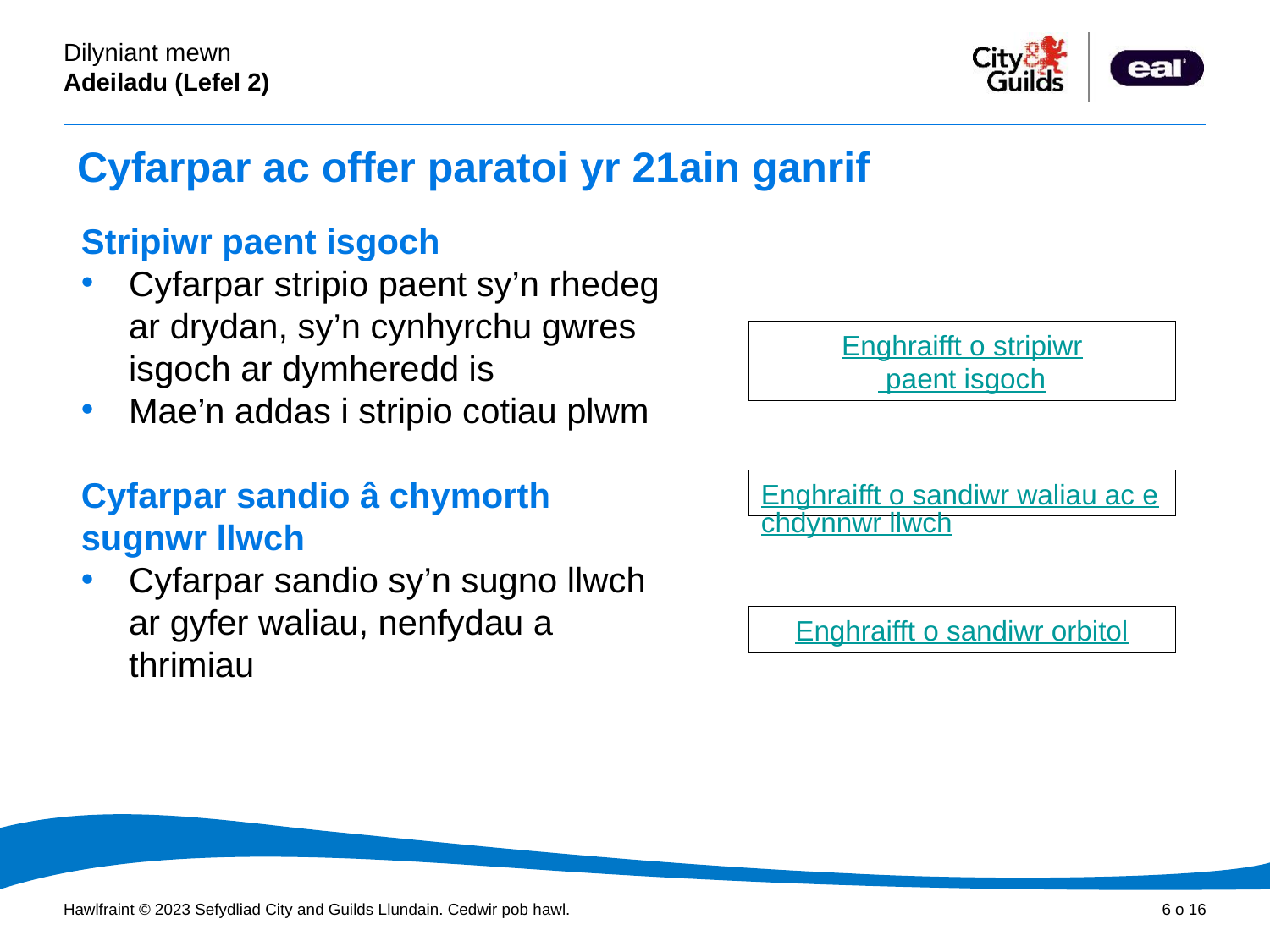

# Cyfarpar ac offer paratoi yr 21ain ganrif
Stripiwr paent isgoch
Cyfarpar stripio paent sy’n rhedeg ar drydan, sy’n cynhyrchu gwres isgoch ar dymheredd is
Mae’n addas i stripio cotiau plwm

Cyfarpar sandio â chymorth sugnwr llwch
Cyfarpar sandio sy’n sugno llwch ar gyfer waliau, nenfydau a thrimiau

Enghraifft o stripiwr paent isgoch
Enghraifft o sandiwr waliau ac echdynnwr llwch
Enghraifft o sandiwr orbitol